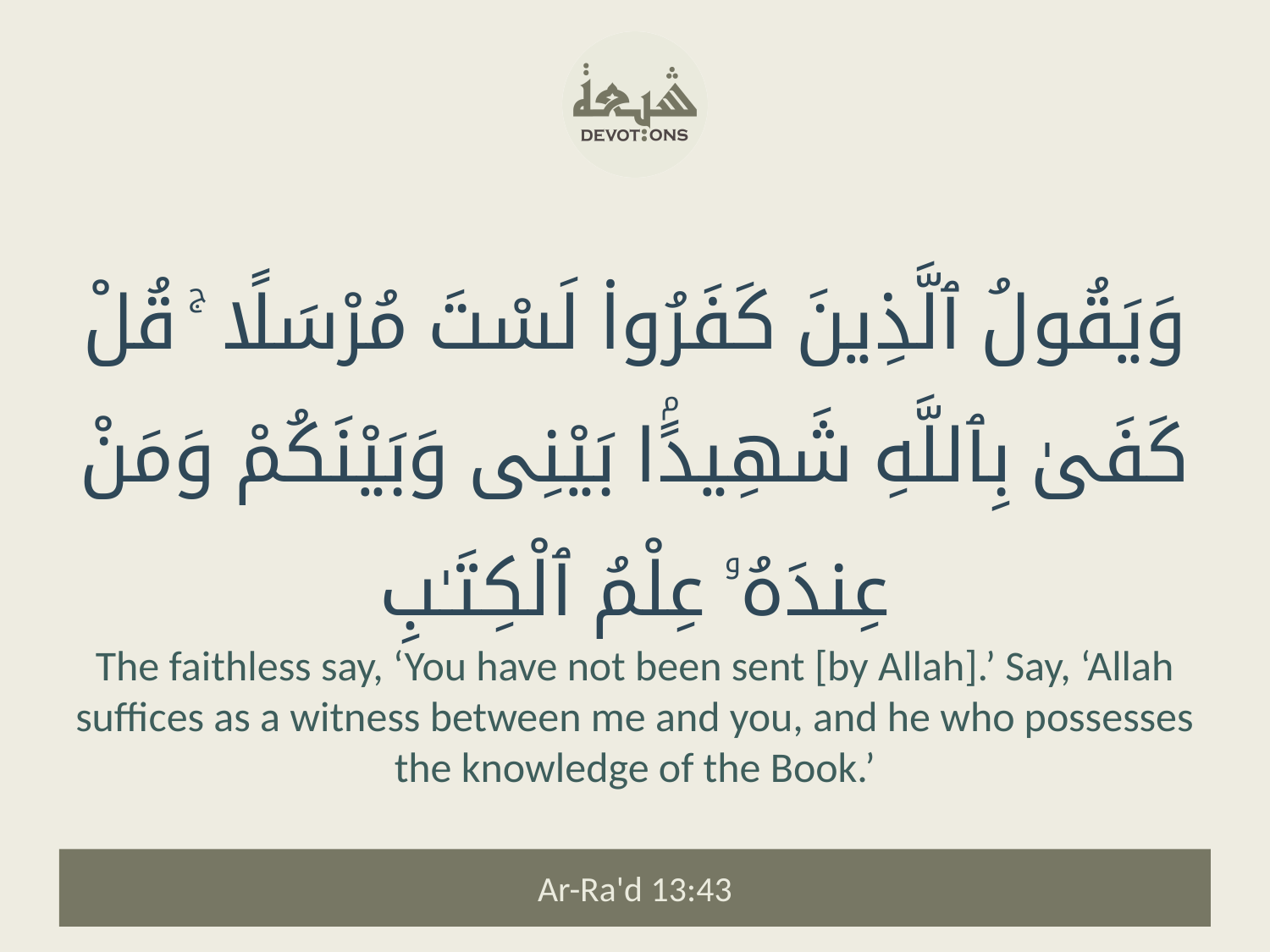

وَيَقُولُ ٱلَّذِينَ كَفَرُوا۟ لَسْتَ مُرْسَلًا ۚ قُلْ كَفَىٰ بِٱللَّهِ شَهِيدًۢا بَيْنِى وَبَيْنَكُمْ وَمَنْ عِندَهُۥ عِلْمُ ٱلْكِتَـٰبِ
The faithless say, ‘You have not been sent [by Allah].’ Say, ‘Allah suffices as a witness between me and you, and he who possesses the knowledge of the Book.’
Ar-Ra'd 13:43